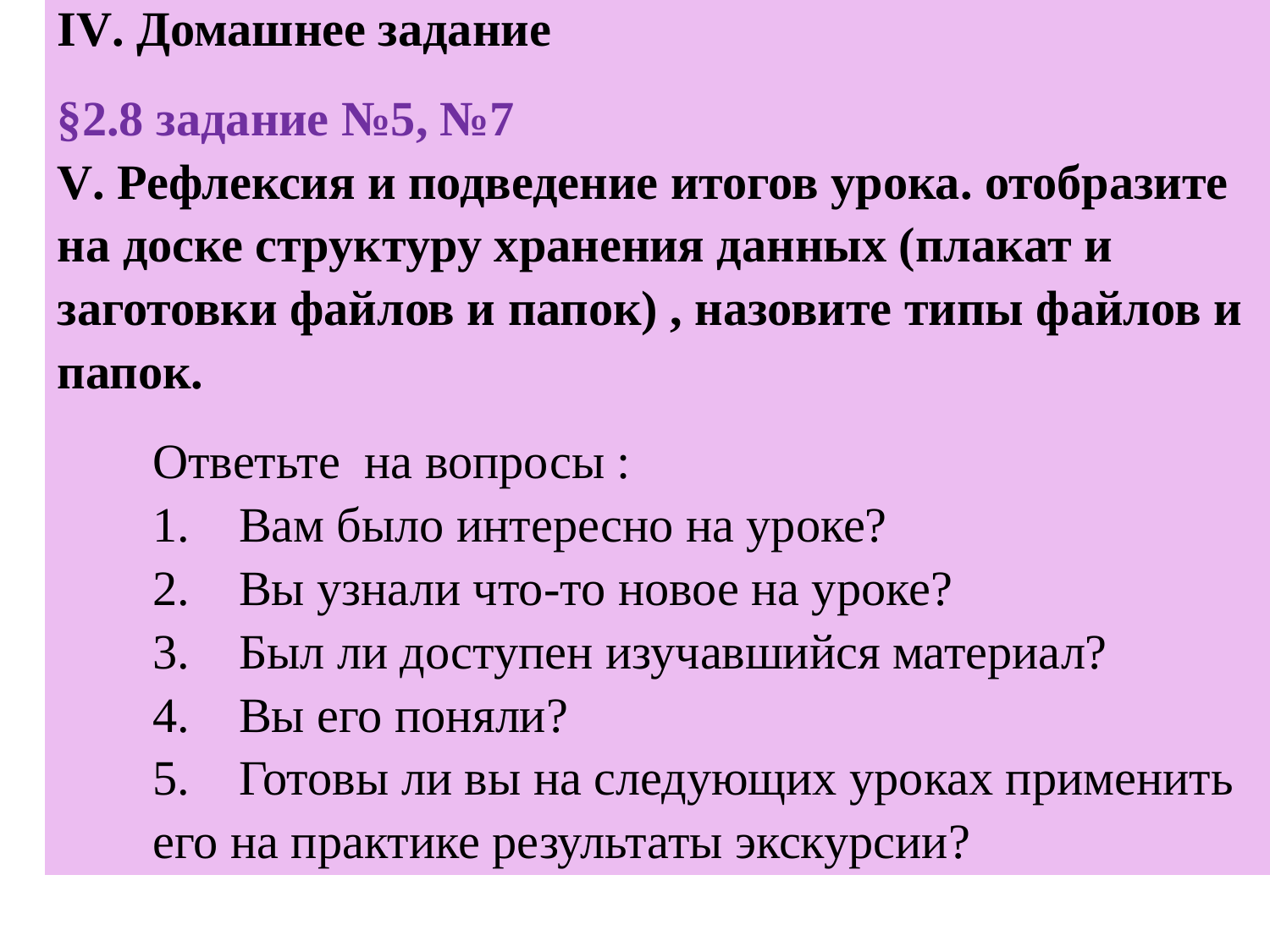

IV. Домашнее задание
§2.8 задание №5, №7
V. Рефлексия и подведение итогов урока. отобразите на доске структуру хранения данных (плакат и заготовки файлов и папок) , назовите типы файлов и папок.
Ответьте  на вопросы :
1.    Вам было интересно на уроке?
2.    Вы узнали что-то новое на уроке?
3.    Был ли доступен изучавшийся материал?
4.    Вы его поняли?
5.    Готовы ли вы на следующих уроках применить его на практике результаты экскурсии?